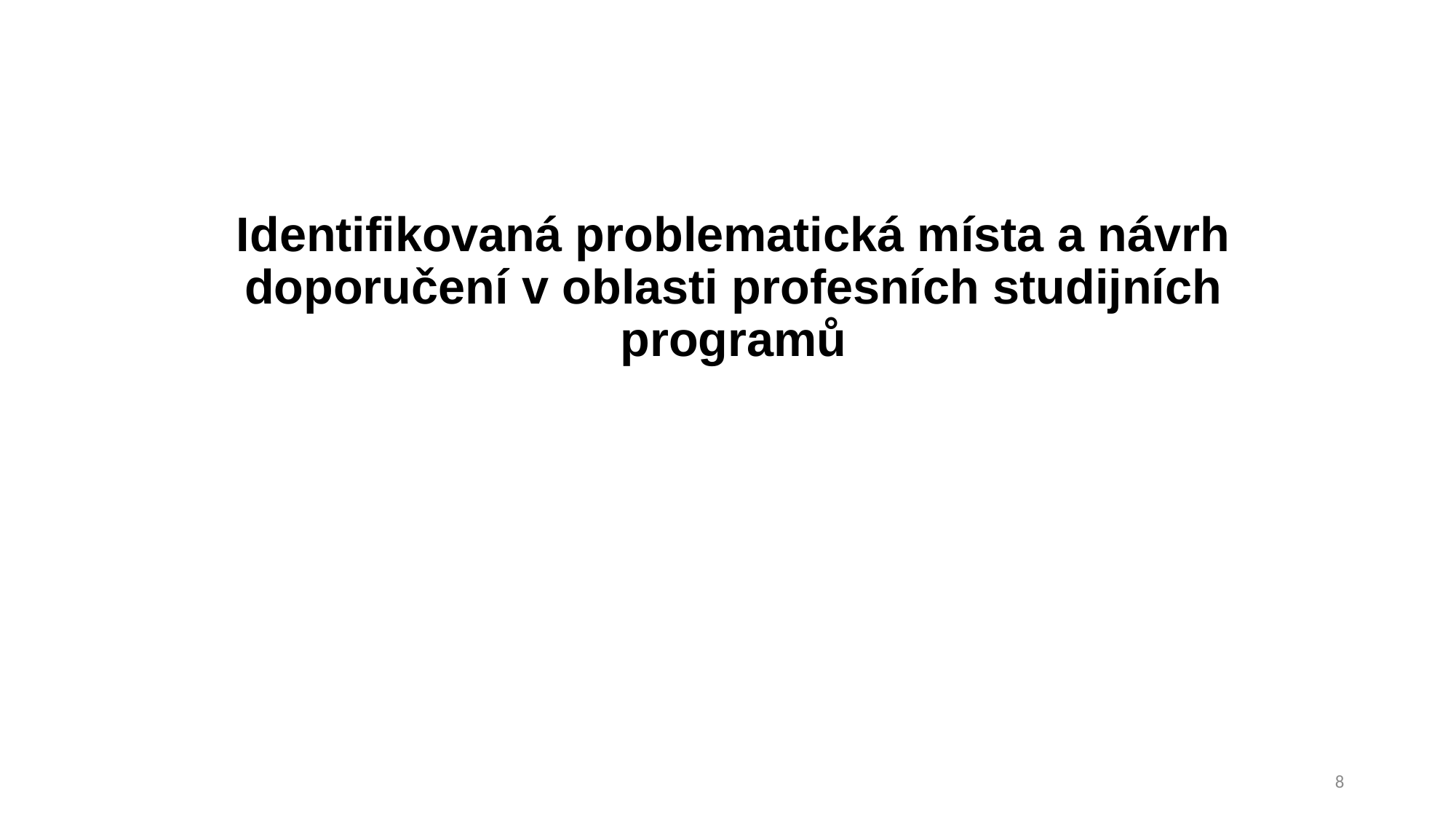

Identifikovaná problematická místa a návrh doporučení v oblasti profesních studijních programů
8